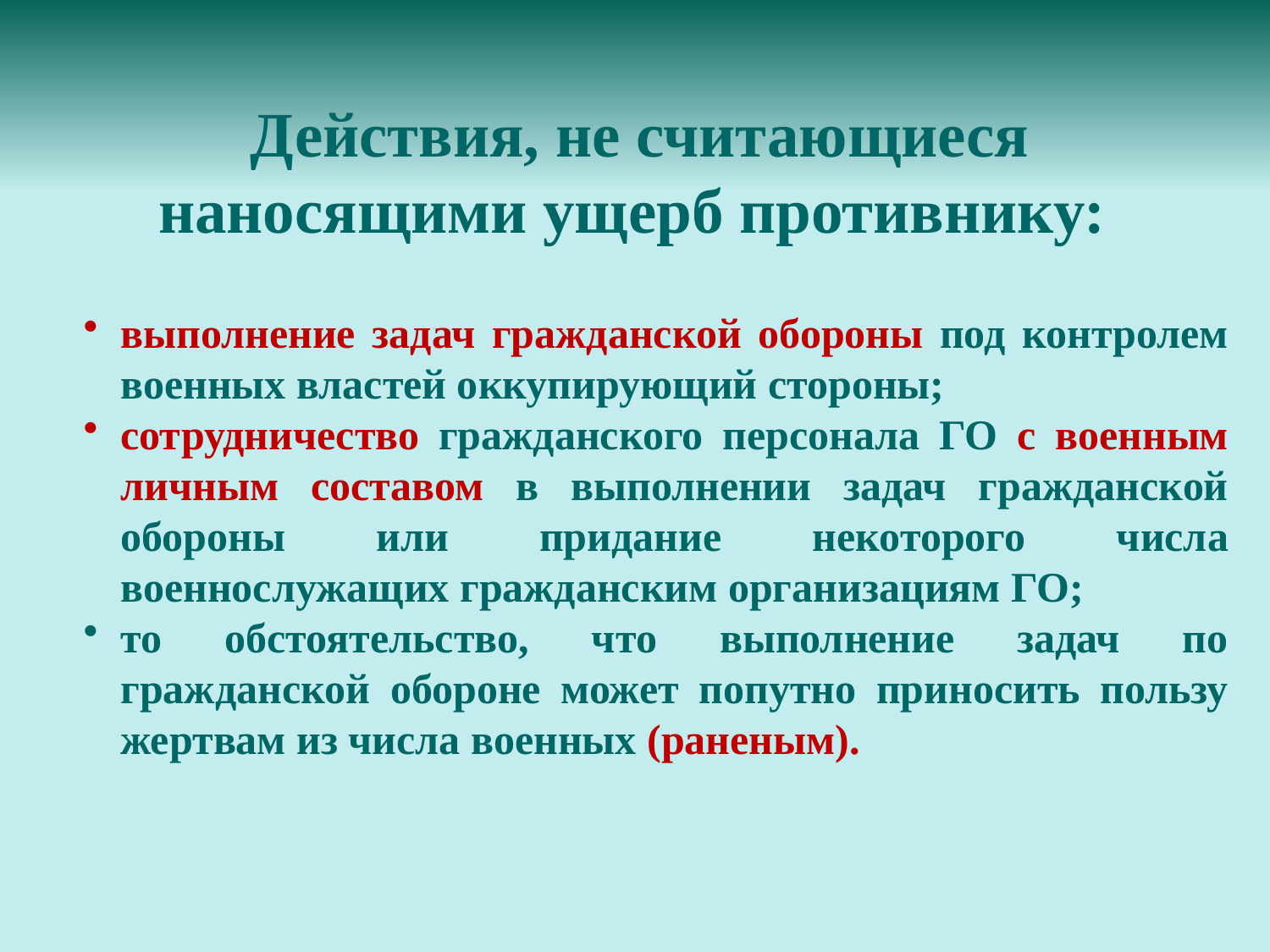

Действия, не считающиеся наносящими ущерб противнику:
выполнение задач гражданской обороны под контролем военных властей оккупирующий стороны;
сотрудничество гражданского персонала ГО с военным личным составом в выполнении задач гражданской обороны или придание некоторого числа военнослужащих гражданским организациям ГО;
то обстоятельство, что выполнение задач по гражданской обороне может попутно приносить пользу жертвам из числа военных (раненым).